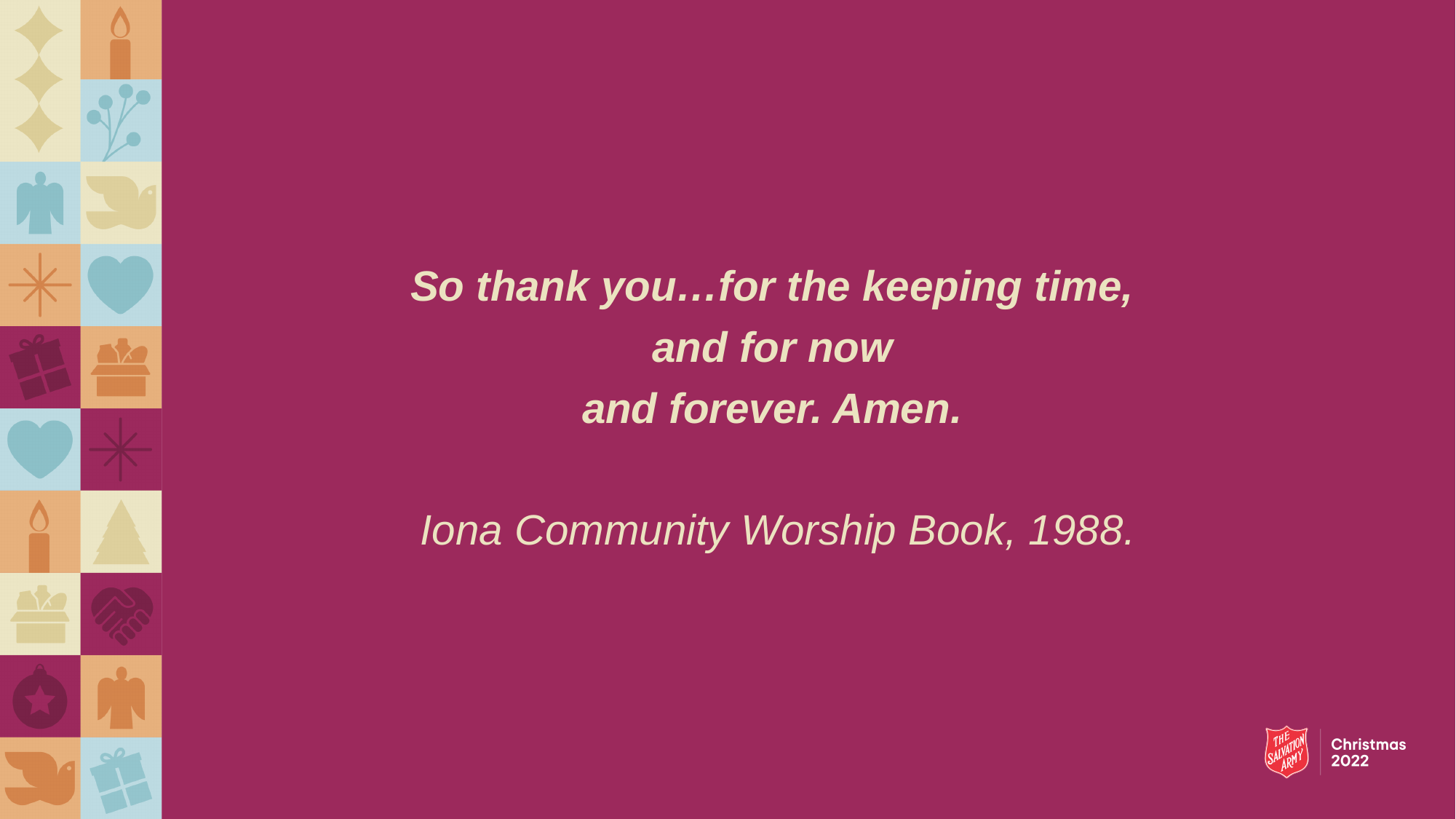

So thank you…for the keeping time,
and for now
and forever. Amen.

Iona Community Worship Book, 1988.